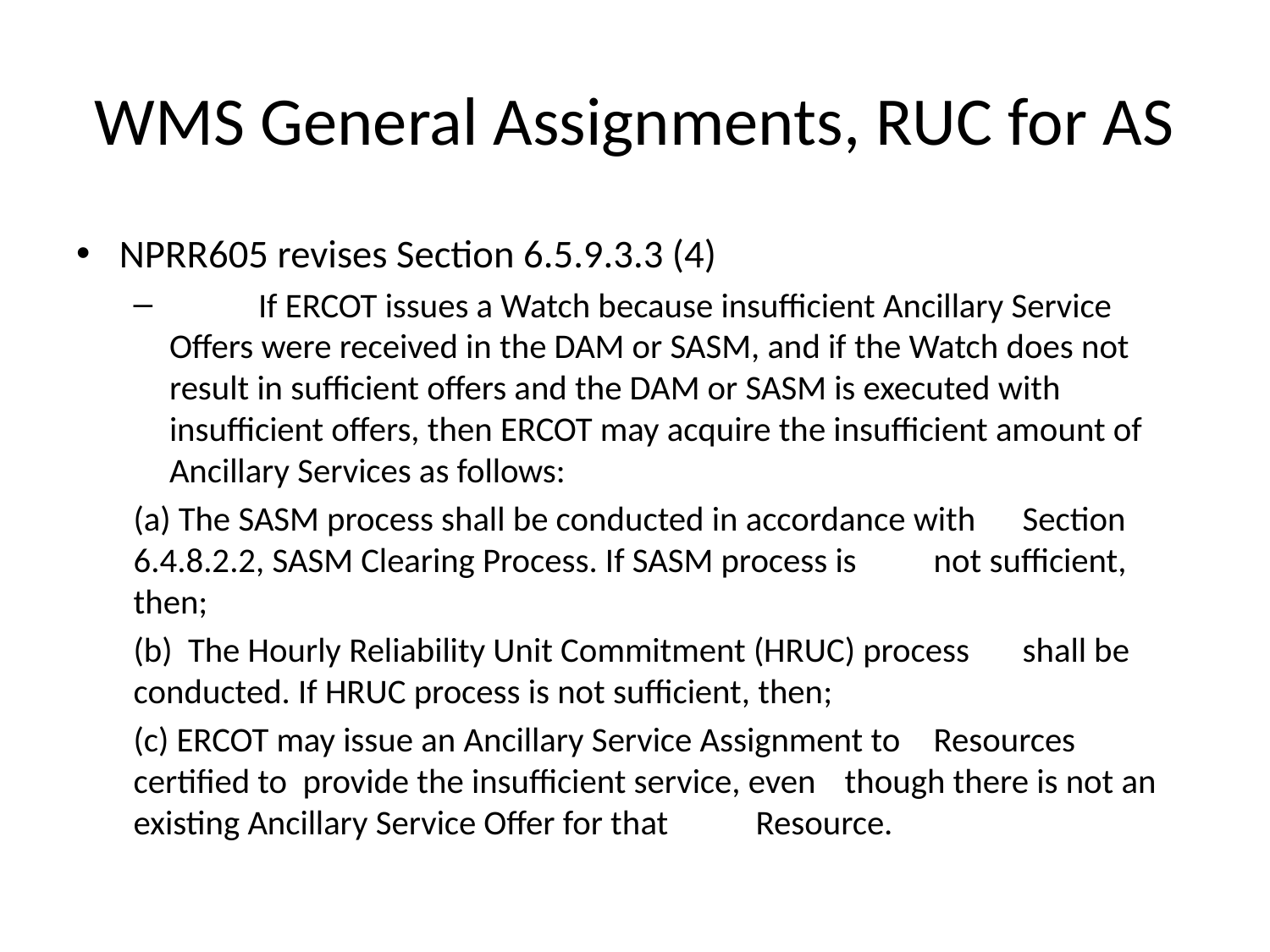

# WMS General Assignments, RUC for AS
NPRR605 revises Section 6.5.9.3.3 (4)
	If ERCOT issues a Watch because insufficient Ancillary Service Offers were received in the DAM or SASM, and if the Watch does not result in sufficient offers and the DAM or SASM is executed with insufficient offers, then ERCOT may acquire the insufficient amount of Ancillary Services as follows:
	(a) The SASM process shall be conducted in accordance with 	Section 	6.4.8.2.2, SASM Clearing Process. If SASM process is 	not sufficient, 	then;
	(b)  The Hourly Reliability Unit Commitment (HRUC) process 	shall be conducted. If HRUC process is not sufficient, then;
	(c) ERCOT may issue an Ancillary Service Assignment to 	Resources  certified to  provide the insufficient service, even 	though there is not an existing Ancillary Service Offer for that 	Resource.